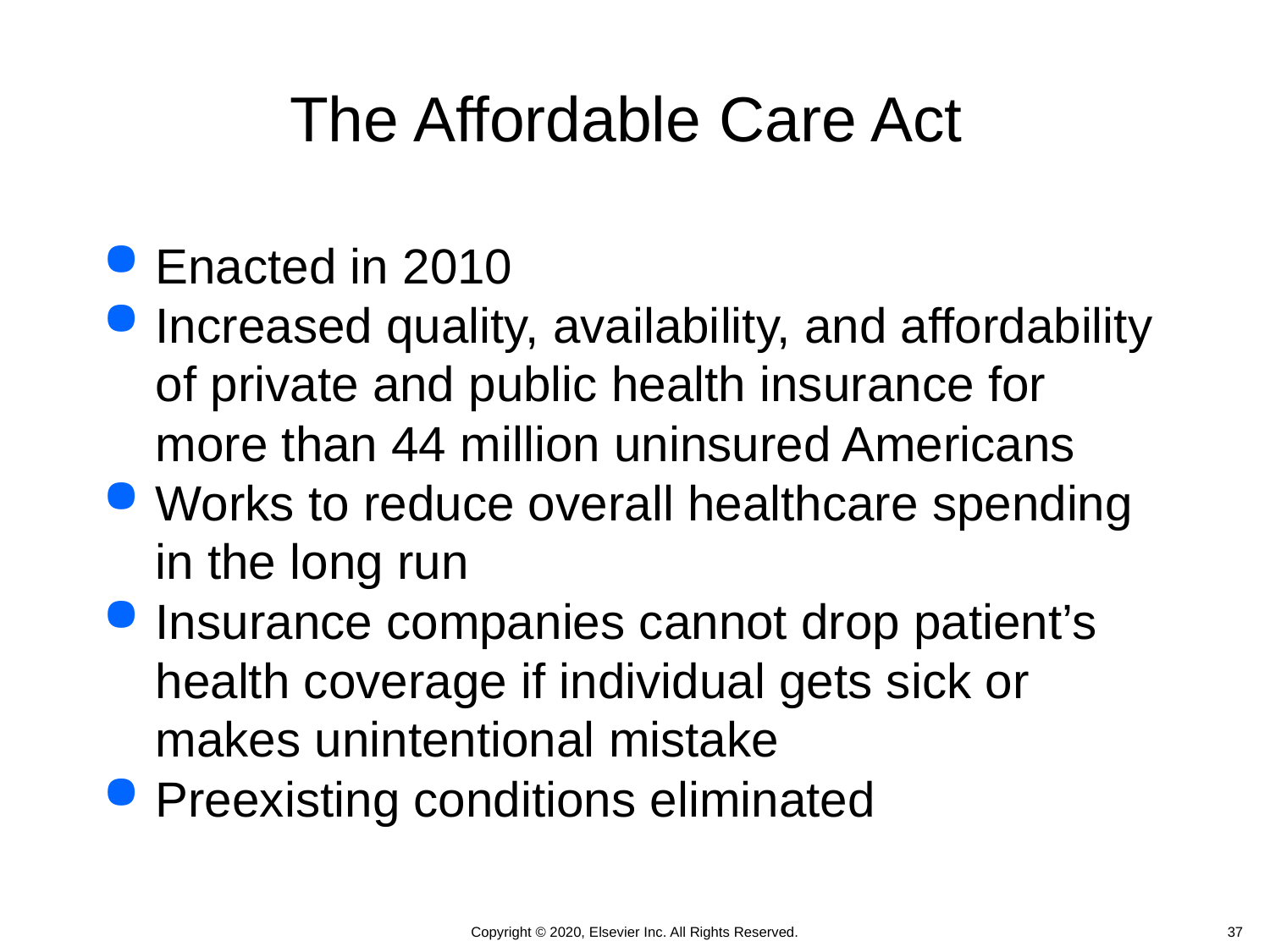

# The Affordable Care Act
Enacted in 2010
Increased quality, availability, and affordability of private and public health insurance for more than 44 million uninsured Americans
Works to reduce overall healthcare spending in the long run
Insurance companies cannot drop patient’s health coverage if individual gets sick or makes unintentional mistake
Preexisting conditions eliminated
 37